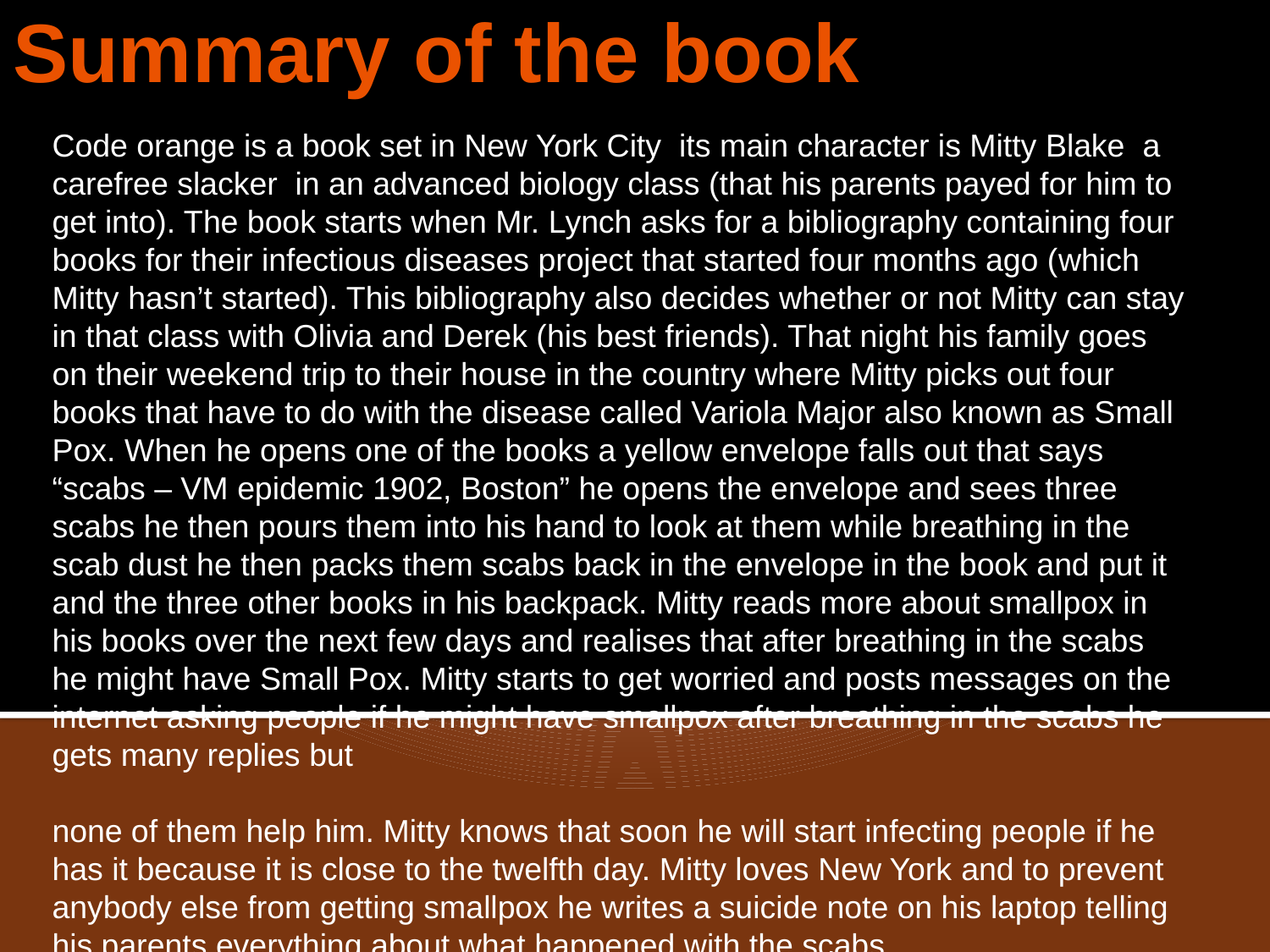

# Summary of the book
Code orange is a book set in New York City  its main character is Mitty Blake  a carefree slacker  in an advanced biology class (that his parents payed for him to get into). The book starts when Mr. Lynch asks for a bibliography containing four books for their infectious diseases project that started four months ago (which Mitty hasn’t started). This bibliography also decides whether or not Mitty can stay in that class with Olivia and Derek (his best friends). That night his family goes on their weekend trip to their house in the country where Mitty picks out four books that have to do with the disease called Variola Major also known as Small Pox. When he opens one of the books a yellow envelope falls out that says “scabs – VM epidemic 1902, Boston” he opens the envelope and sees three scabs he then pours them into his hand to look at them while breathing in the scab dust he then packs them scabs back in the envelope in the book and put it and the three other books in his backpack. Mitty reads more about smallpox in his books over the next few days and realises that after breathing in the scabs he might have Small Pox. Mitty starts to get worried and posts messages on the internet asking people if he might have smallpox after breathing in the scabs he gets many replies but

none of them help him. Mitty knows that soon he will start infecting people if he has it because it is close to the twelfth day. Mitty loves New York and to prevent anybody else from getting smallpox he writes a suicide note on his laptop telling his parents everything about what happened with the scabs..